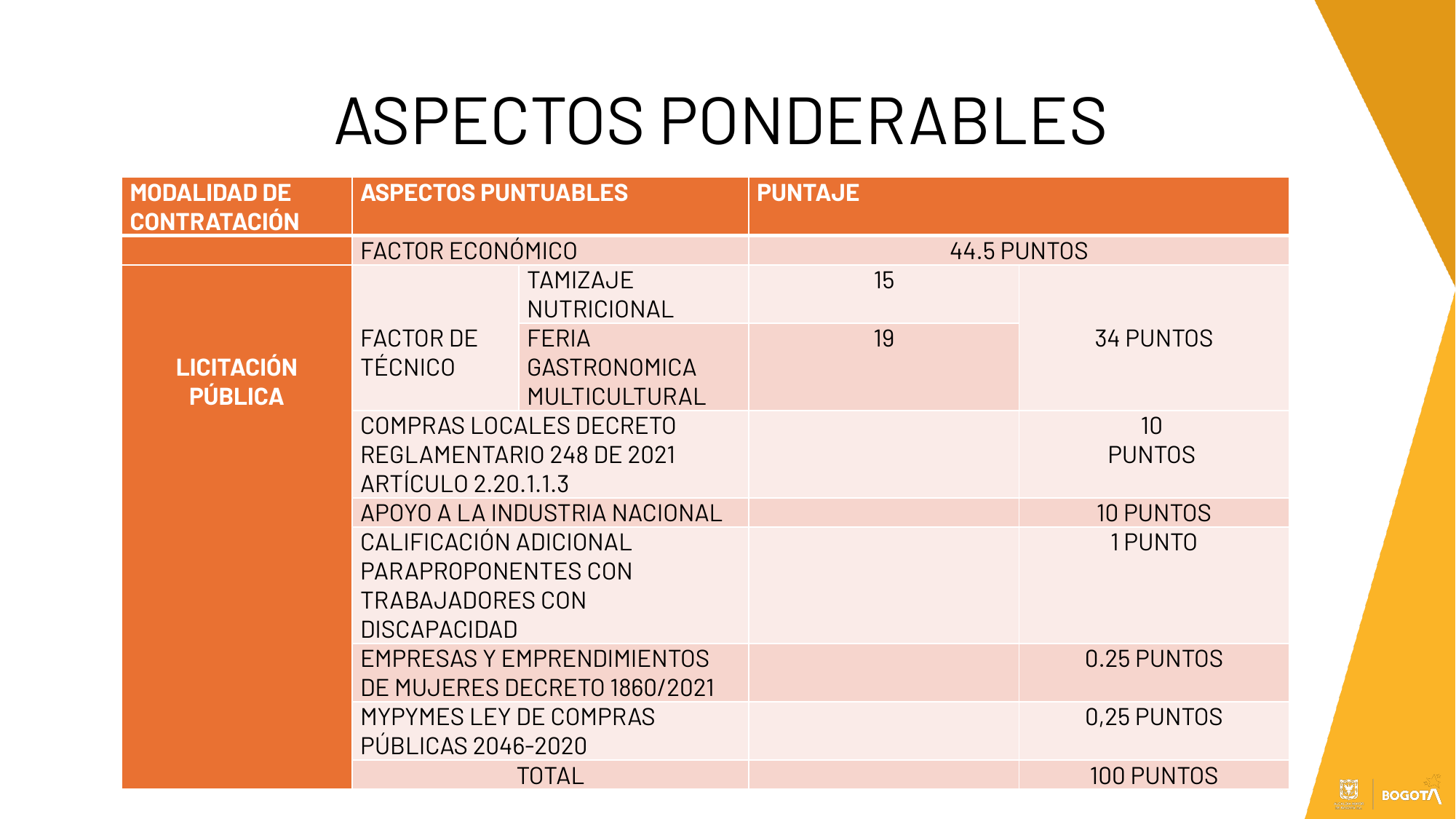

# ASPECTOS PONDERABLES
| MODALIDAD DE CONTRATACIÓN | ASPECTOS PUNTUABLES |  | PUNTAJE |  |
| --- | --- | --- | --- | --- |
|  | FACTOR ECONÓMICO |  | 44.5 PUNTOS |  |
| LICITACIÓN PÚBLICA | FACTOR DE TÉCNICO | TAMIZAJE NUTRICIONAL | 15 | 34 PUNTOS |
|  |  | FERIA GASTRONOMICA MULTICULTURAL | 19 |  |
|  | COMPRAS LOCALES DECRETO REGLAMENTARIO 248 DE 2021 ARTÍCULO 2.20.1.1.3 |  |  | 10 PUNTOS |
|  | APOYO A LA INDUSTRIA NACIONAL |  |  | 10 PUNTOS |
|  | CALIFICACIÓN ADICIONAL PARAPROPONENTES CON TRABAJADORES CON DISCAPACIDAD |  |  | 1 PUNTO |
|  | EMPRESAS Y EMPRENDIMIENTOS DE MUJERES DECRETO 1860/2021 |  |  | 0.25 PUNTOS |
|  | MYPYMES LEY DE COMPRAS PÚBLICAS 2046-2020 |  |  | 0,25 PUNTOS |
|  | TOTAL |  |  | 100 PUNTOS |